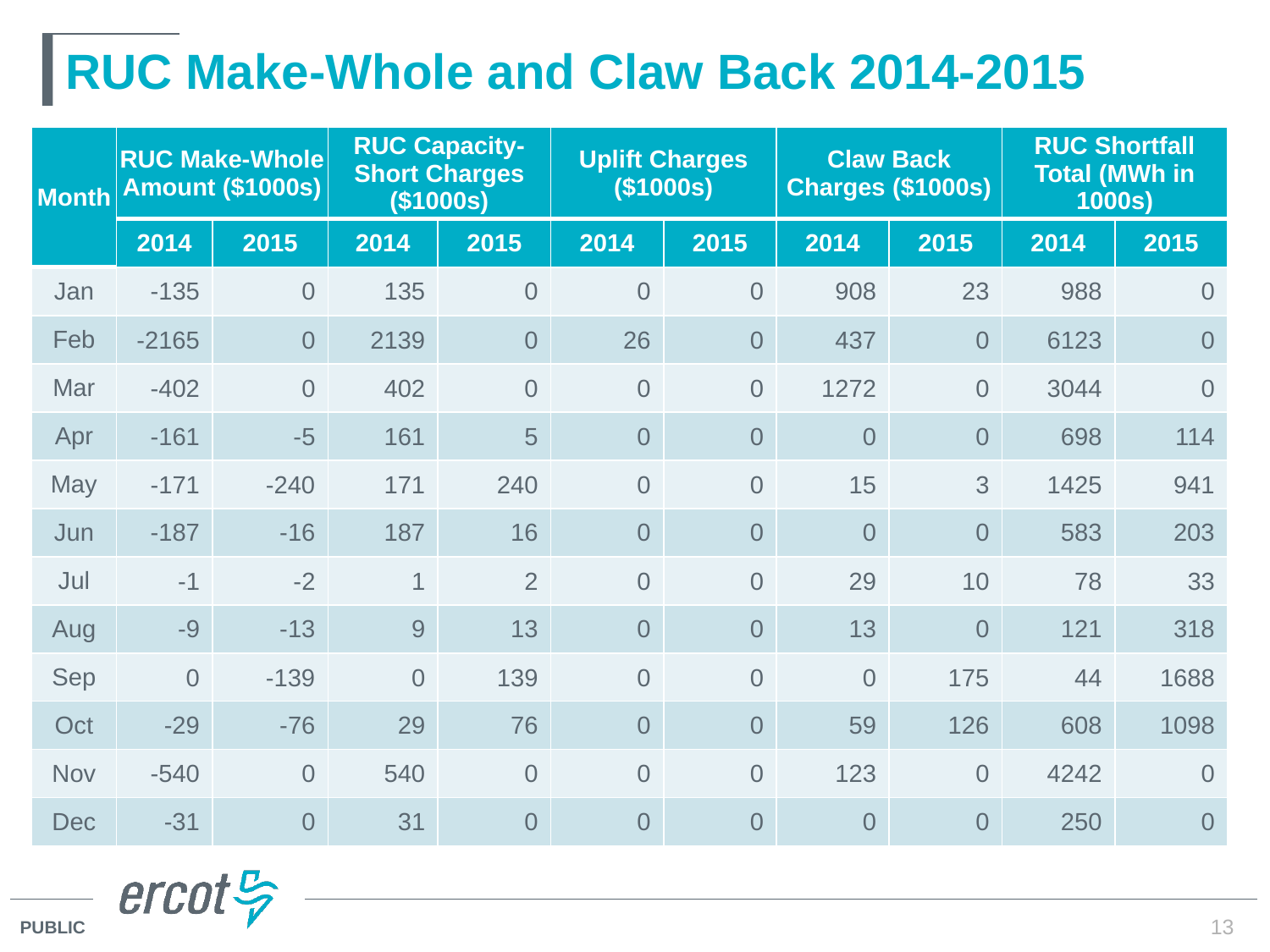

# RUC Make-Whole and Claw Back 2014-2015
| Month | RUC Make-Whole Amount ($1000s) |  | RUC Capacity-Short Charges ($1000s) |  | Uplift Charges ($1000s) |  | Claw Back Charges ($1000s) |  | RUC Shortfall Total (MWh in 1000s) |  |
| --- | --- | --- | --- | --- | --- | --- | --- | --- | --- | --- |
|  | 2014 | 2015 | 2014 | 2015 | 2014 | 2015 | 2014 | 2015 | 2014 | 2015 |
| Jan | -135 | 0 | 135 | 0 | 0 | 0 | 908 | 23 | 988 | 0 |
| Feb | -2165 | 0 | 2139 | 0 | 26 | 0 | 437 | 0 | 6123 | 0 |
| Mar | -402 | 0 | 402 | 0 | 0 | 0 | 1272 | 0 | 3044 | 0 |
| Apr | -161 | -5 | 161 | 5 | 0 | 0 | 0 | 0 | 698 | 114 |
| May | -171 | -240 | 171 | 240 | 0 | 0 | 15 | 3 | 1425 | 941 |
| Jun | -187 | -16 | 187 | 16 | 0 | 0 | 0 | 0 | 583 | 203 |
| Jul | -1 | -2 | 1 | 2 | 0 | 0 | 29 | 10 | 78 | 33 |
| Aug | -9 | -13 | 9 | 13 | 0 | 0 | 13 | 0 | 121 | 318 |
| Sep | 0 | -139 | 0 | 139 | 0 | 0 | 0 | 175 | 44 | 1688 |
| Oct | -29 | -76 | 29 | 76 | 0 | 0 | 59 | 126 | 608 | 1098 |
| Nov | -540 | 0 | 540 | 0 | 0 | 0 | 123 | 0 | 4242 | 0 |
| Dec | -31 | 0 | 31 | 0 | 0 | 0 | 0 | 0 | 250 | 0 |
13